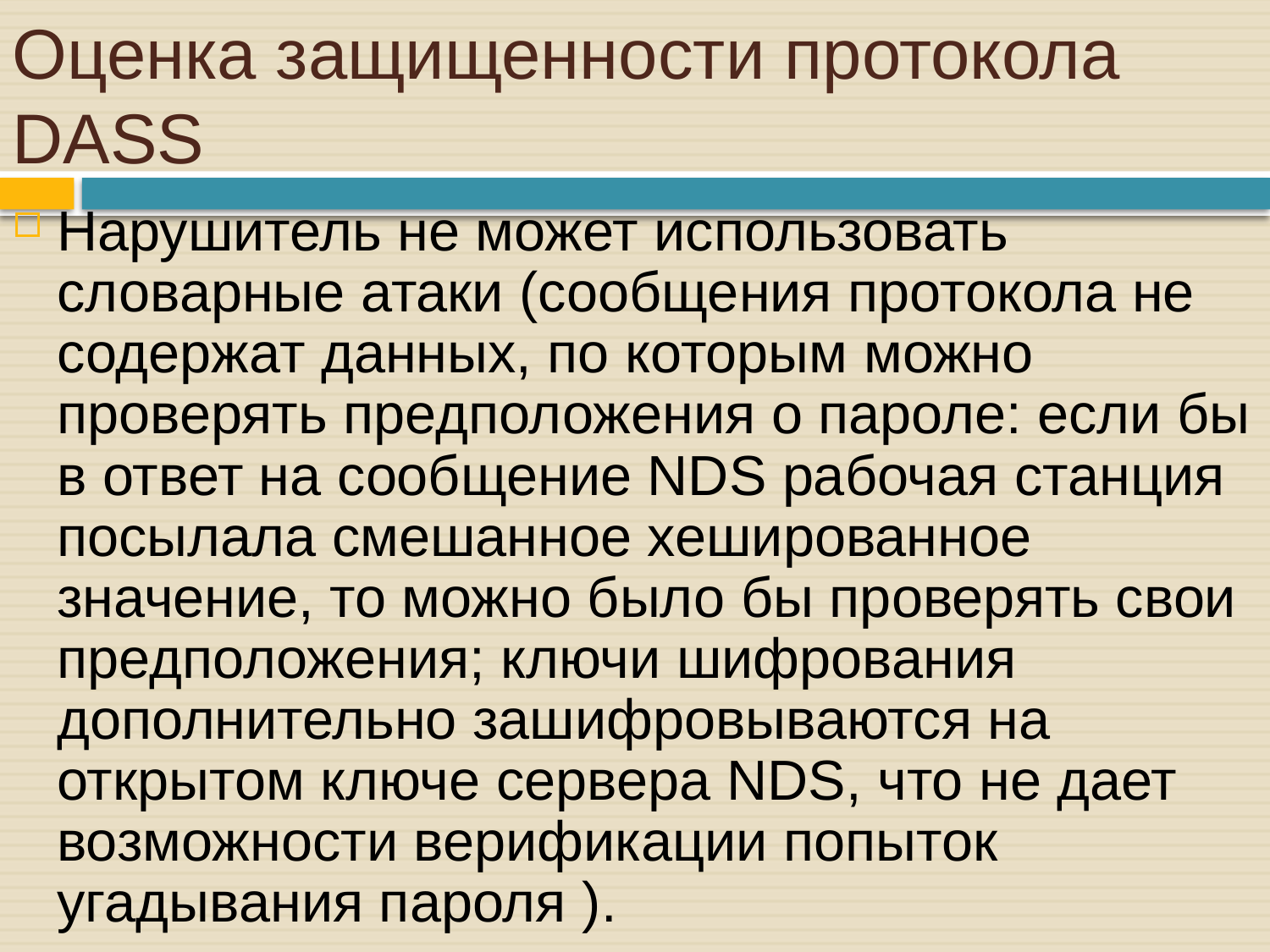

# Оценка защищенности протокола DASS
Нарушитель не может использовать словарные атаки (сообщения протокола не содержат данных, по которым можно проверять предположения о пароле: если бы в ответ на сообщение NDS рабочая станция посылала смешанное хешированное значение, то можно было бы проверять свои предположения; ключи шифрования дополнительно зашифровываются на открытом ключе сервера NDS, что не дает возможности верификации попыток угадывания пароля ).